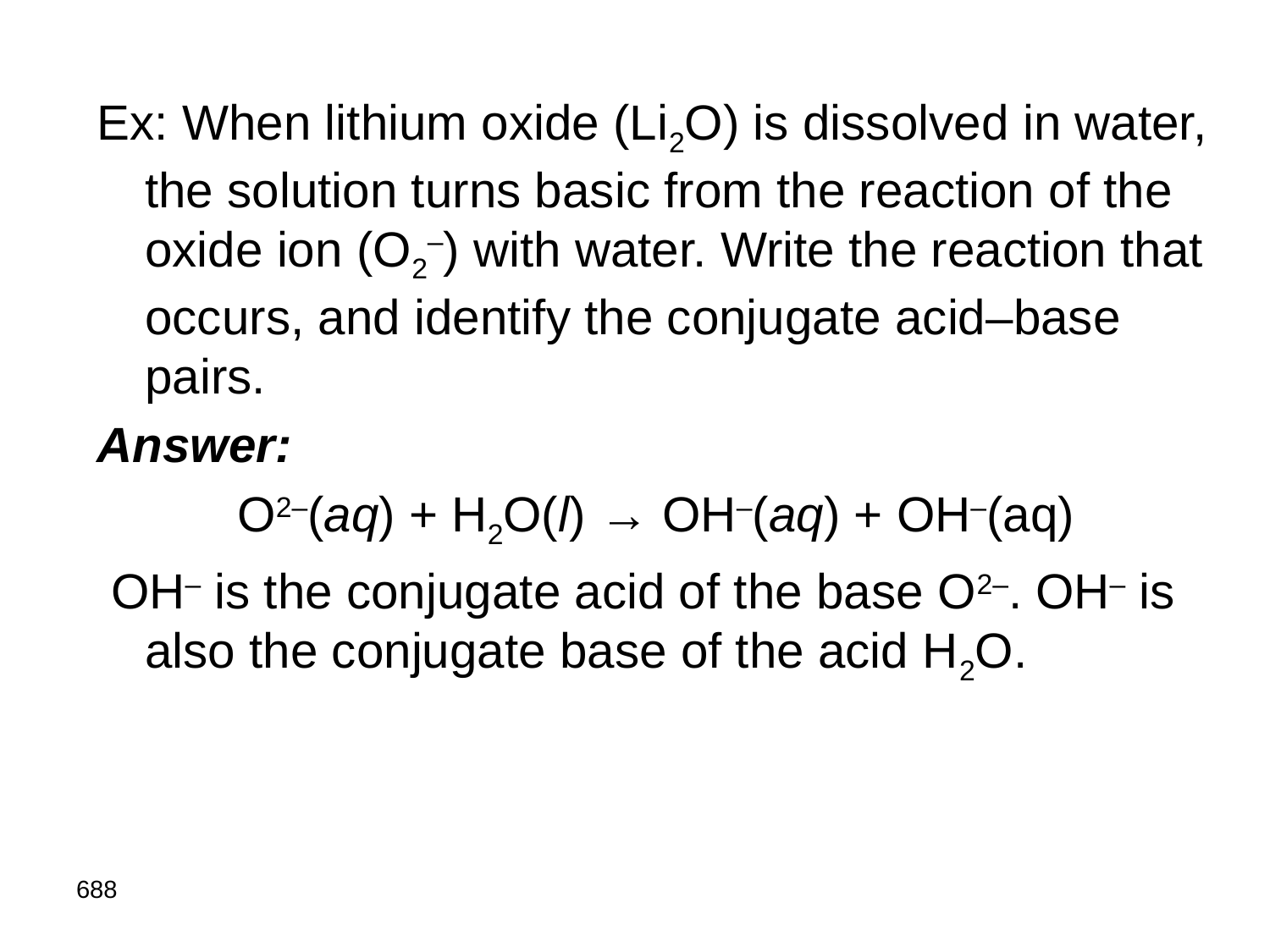

Ex: When lithium oxide (Li2O) is dissolved in water, the solution turns basic from the reaction of the oxide ion (O2–) with water. Write the reaction that occurs, and identify the conjugate acid–base pairs.
Answer:
O2–(aq) + H2O(l) → OH–(aq) + OH–(aq)
 OH– is the conjugate acid of the base O2–. OH– is also the conjugate base of the acid H2O.

688